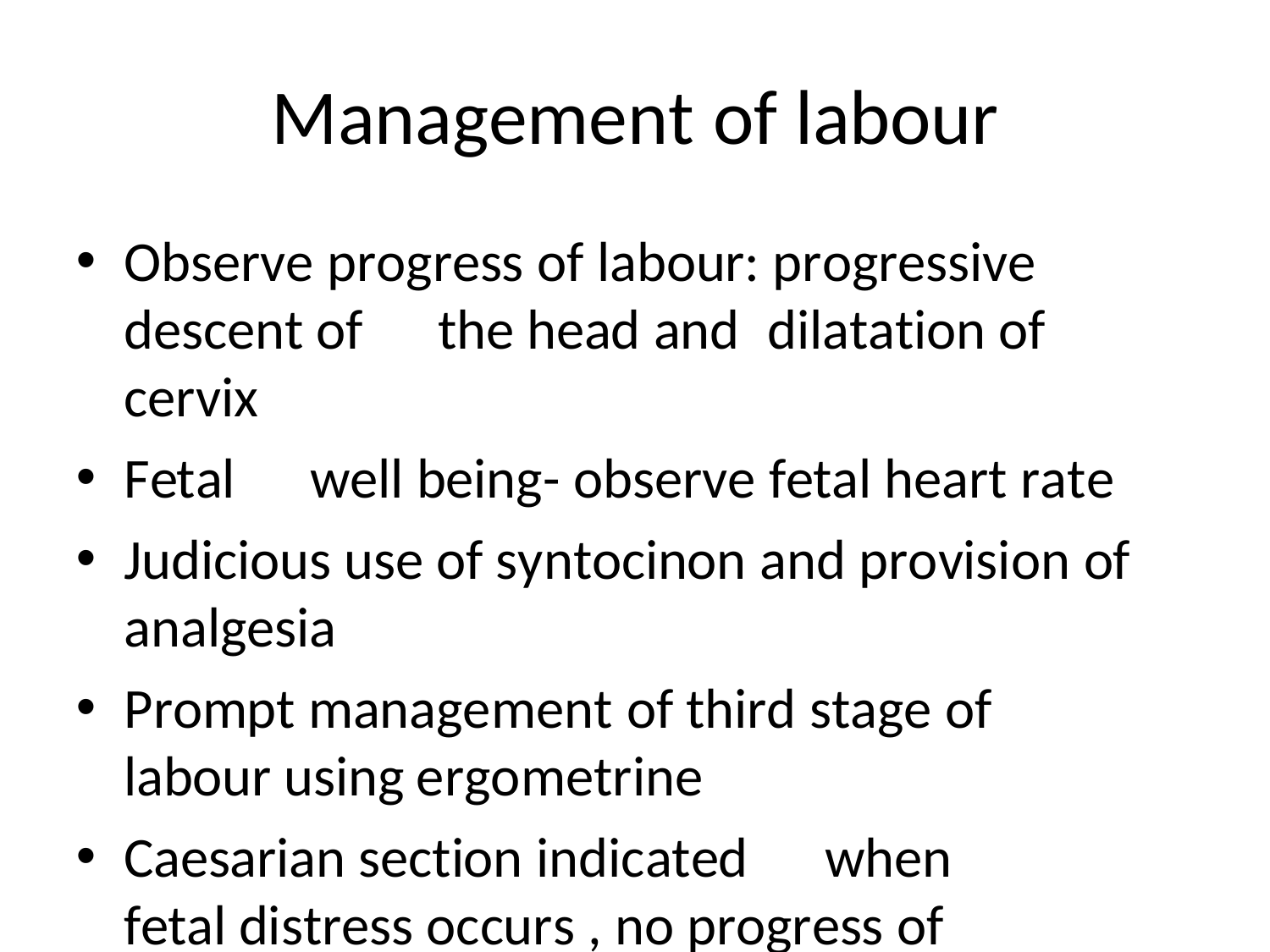

# Management of labour
Observe progress of labour: progressive
descent of	the head and	dilatation of cervix

Fetal	well being- observe fetal heart rate

Judicious use of syntocinon and provision of analgesia

Prompt management of third stage of labour using ergometrine

Caesarian section indicated	when fetal distress occurs , no progress of labour, incordinate	uterine action